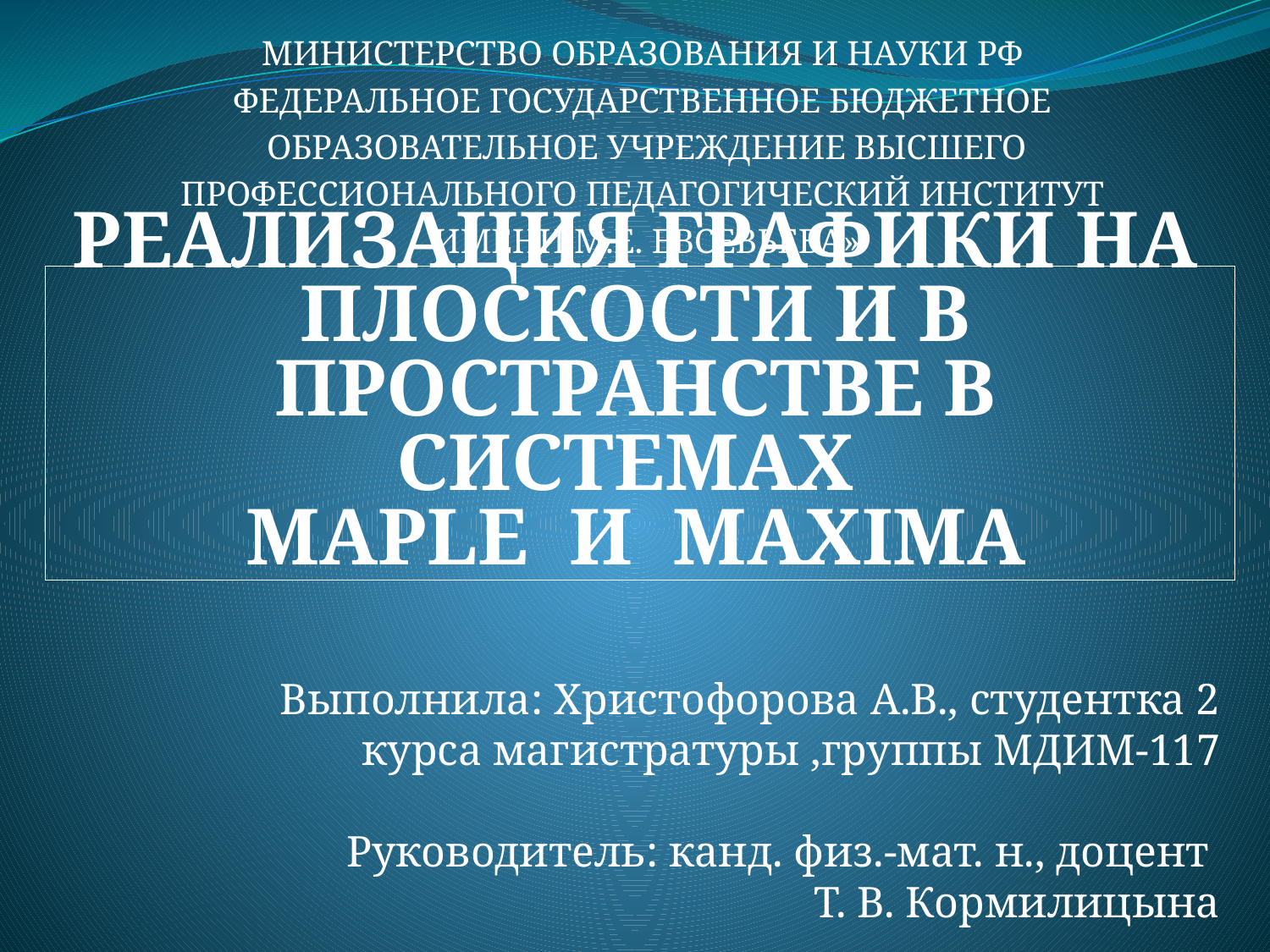

МИНИСТЕРСТВО ОБРАЗОВАНИЯ И НАУКИ РФ
ФЕДЕРАЛЬНОЕ ГОСУДАРСТВЕННОЕ БЮДЖЕТНОЕ
ОБРАЗОВАТЕЛЬНОЕ УЧРЕЖДЕНИЕ ВЫСШЕГО
ПРОФЕССИОНАЛЬНОГО педагогический институт
имени М.Е. евсевьева»

# Реализация графики на плоскости и в пространстве в системах Maple  и  Maxima
Выполнила: Христофорова А.В., студентка 2 курса магистратуры ,группы МДИМ-117

Руководитель: канд. физ.-мат. н., доцент
Т. В. Кормилицына